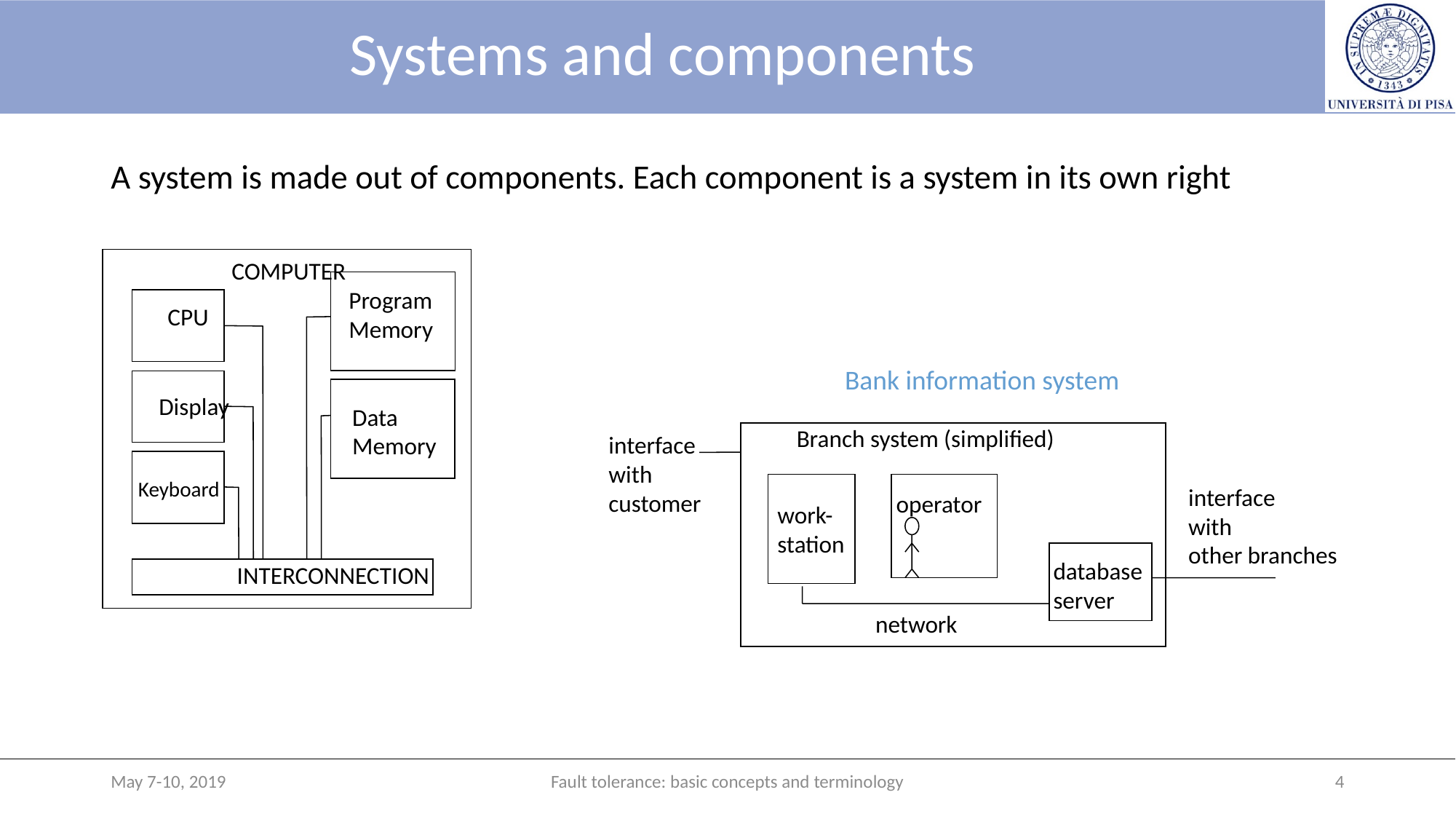

# Systems and components
A system is made out of components. Each component is a system in its own right

COMPUTER

Program
Memory

CPU

Display
Data
Memory

Keyboard

INTERCONNECTION

Bank information system
Branch system (simplified)

interface
with
customer

interface
with
other branches
operator
work-
station

database
server

network
May 7-10, 2019
Fault tolerance: basic concepts and terminology
4